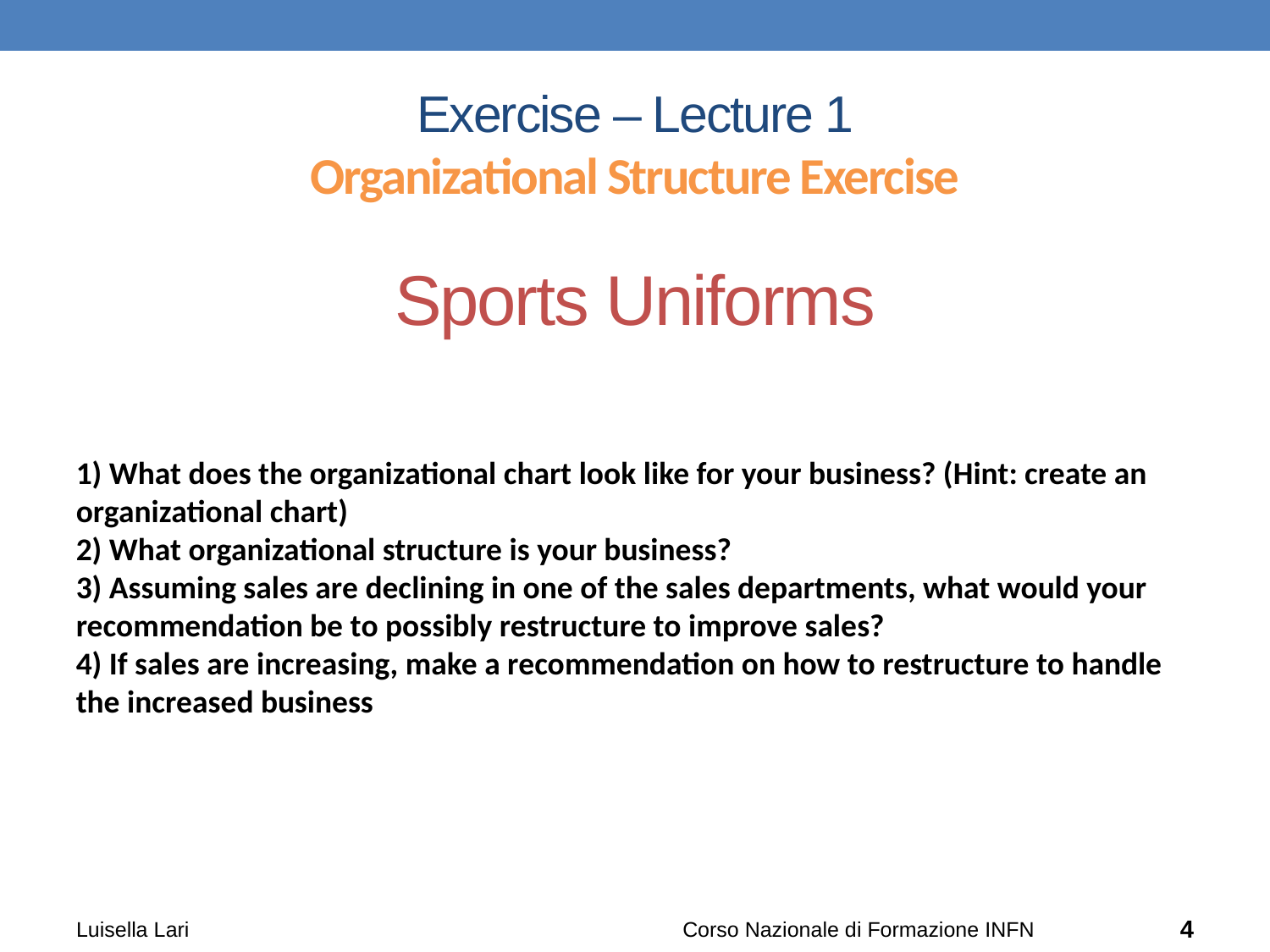

# Exercise – Lecture 1 Organizational Structure Exercise
Sports Uniforms
1) What does the organizational chart look like for your business? (Hint: create an organizational chart)
2) What organizational structure is your business?
3) Assuming sales are declining in one of the sales departments, what would your recommendation be to possibly restructure to improve sales?
4) If sales are increasing, make a recommendation on how to restructure to handle the increased business
Luisella Lari
Corso Nazionale di Formazione INFN
4